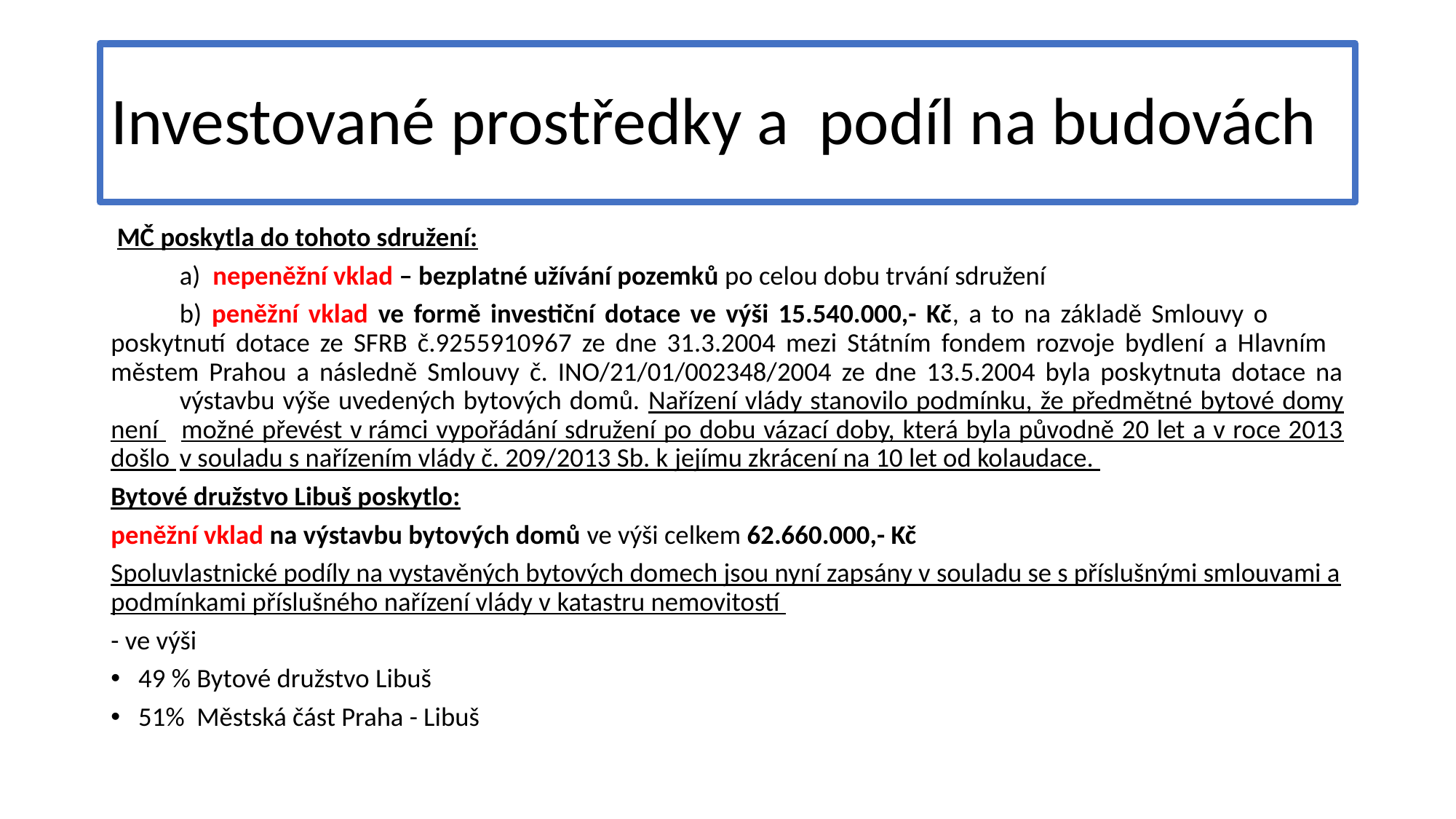

# Investované prostředky a  podíl na budovách
 MČ poskytla do tohoto sdružení:
	a)  nepeněžní vklad – bezplatné užívání pozemků po celou dobu trvání sdružení
	b) peněžní vklad ve formě investiční dotace ve výši 15.540.000,- Kč, a to na základě Smlouvy o 	poskytnutí dotace ze SFRB č.9255910967 ze dne 31.3.2004 mezi Státním fondem rozvoje bydlení a Hlavním 	městem Prahou a následně Smlouvy č. INO/21/01/002348/2004 ze dne 13.5.2004 byla poskytnuta dotace na 	výstavbu výše uvedených bytových domů. Nařízení vlády stanovilo podmínku, že předmětné bytové domy není 	možné převést v rámci vypořádání sdružení po dobu vázací doby, která byla původně 20 let a v roce 2013 došlo 	v souladu s nařízením vlády č. 209/2013 Sb. k jejímu zkrácení na 10 let od kolaudace.
Bytové družstvo Libuš poskytlo:
peněžní vklad na výstavbu bytových domů ve výši celkem 62.660.000,- Kč
Spoluvlastnické podíly na vystavěných bytových domech jsou nyní zapsány v souladu se s příslušnými smlouvami a podmínkami příslušného nařízení vlády v katastru nemovitostí
- ve výši
49 % Bytové družstvo Libuš
51%  Městská část Praha - Libuš